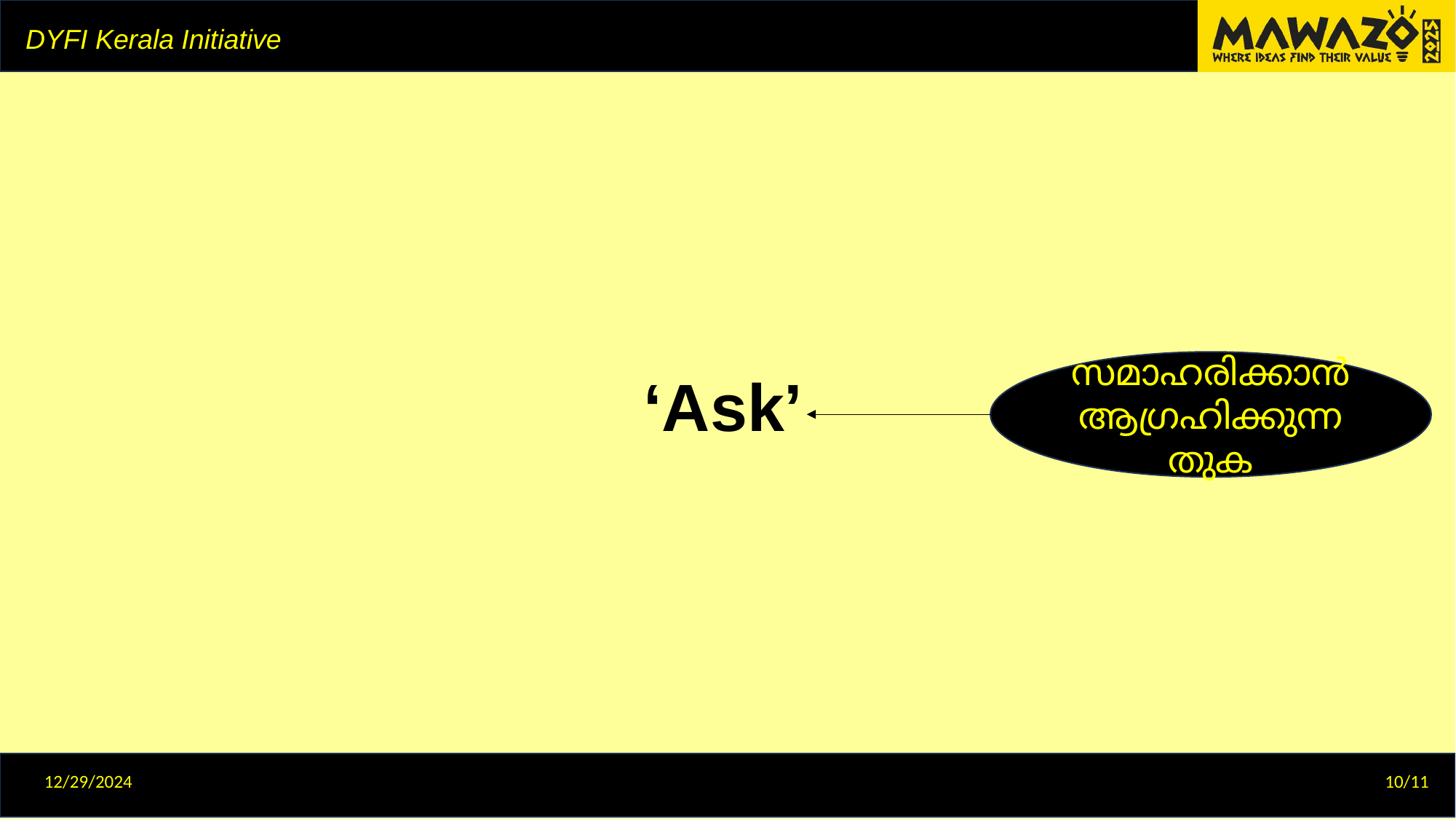

# ‘Ask’
സമാഹരിക്കാൻ ആഗ്രഹിക്കുന്ന തുക
12/29/2024
10/11